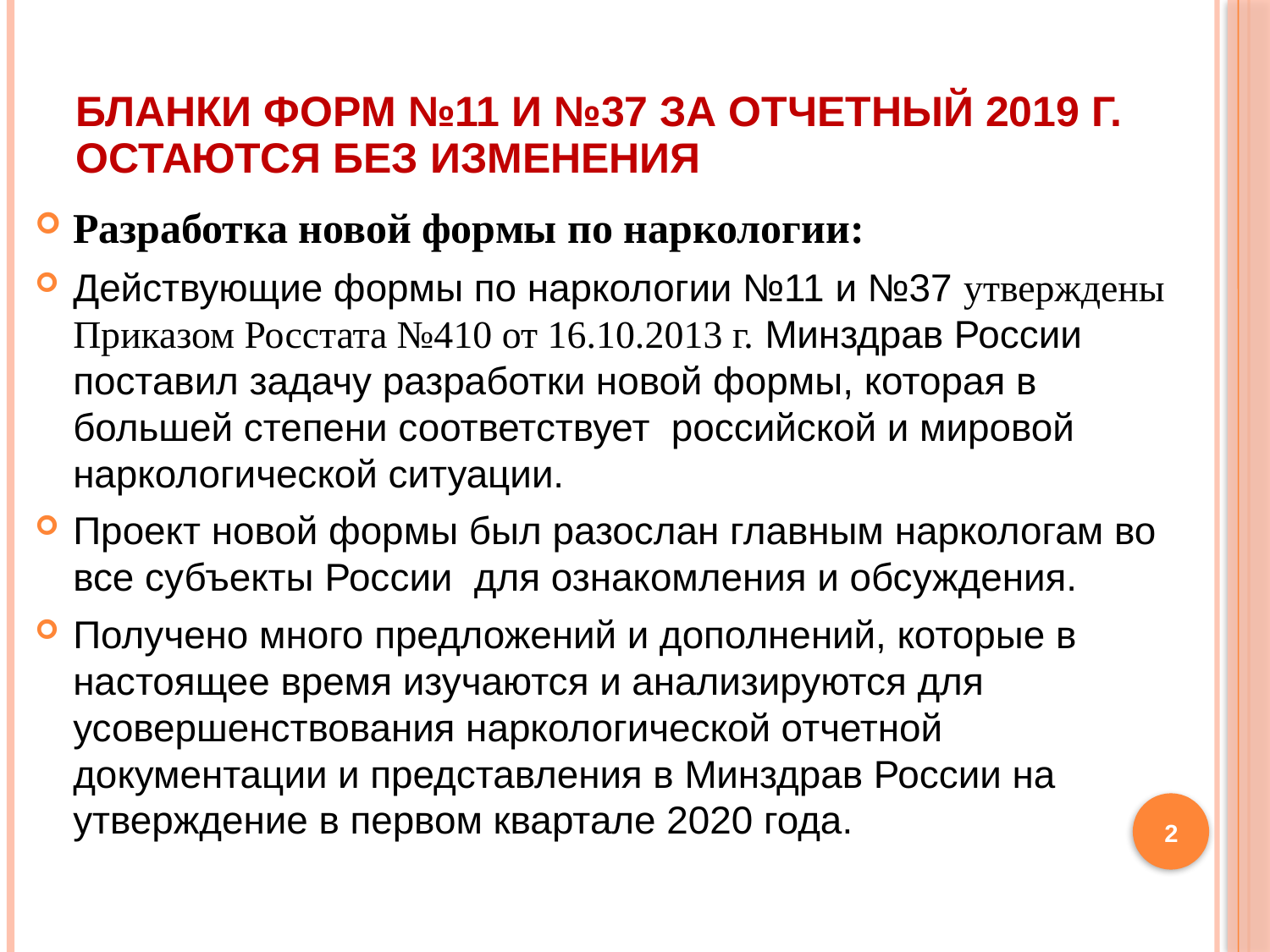

# Бланки форм №11 и №37 за отчетный 2019 г. остаются без изменения
Разработка новой формы по наркологии:
Действующие формы по наркологии №11 и №37 утверждены Приказом Росстата №410 от 16.10.2013 г. Минздрав России поставил задачу разработки новой формы, которая в большей степени соответствует  российской и мировой наркологической ситуации.
Проект новой формы был разослан главным наркологам во все субъекты России  для ознакомления и обсуждения.
Получено много предложений и дополнений, которые в настоящее время изучаются и анализируются для усовершенствования наркологической отчетной документации и представления в Минздрав России на утверждение в первом квартале 2020 года.

2